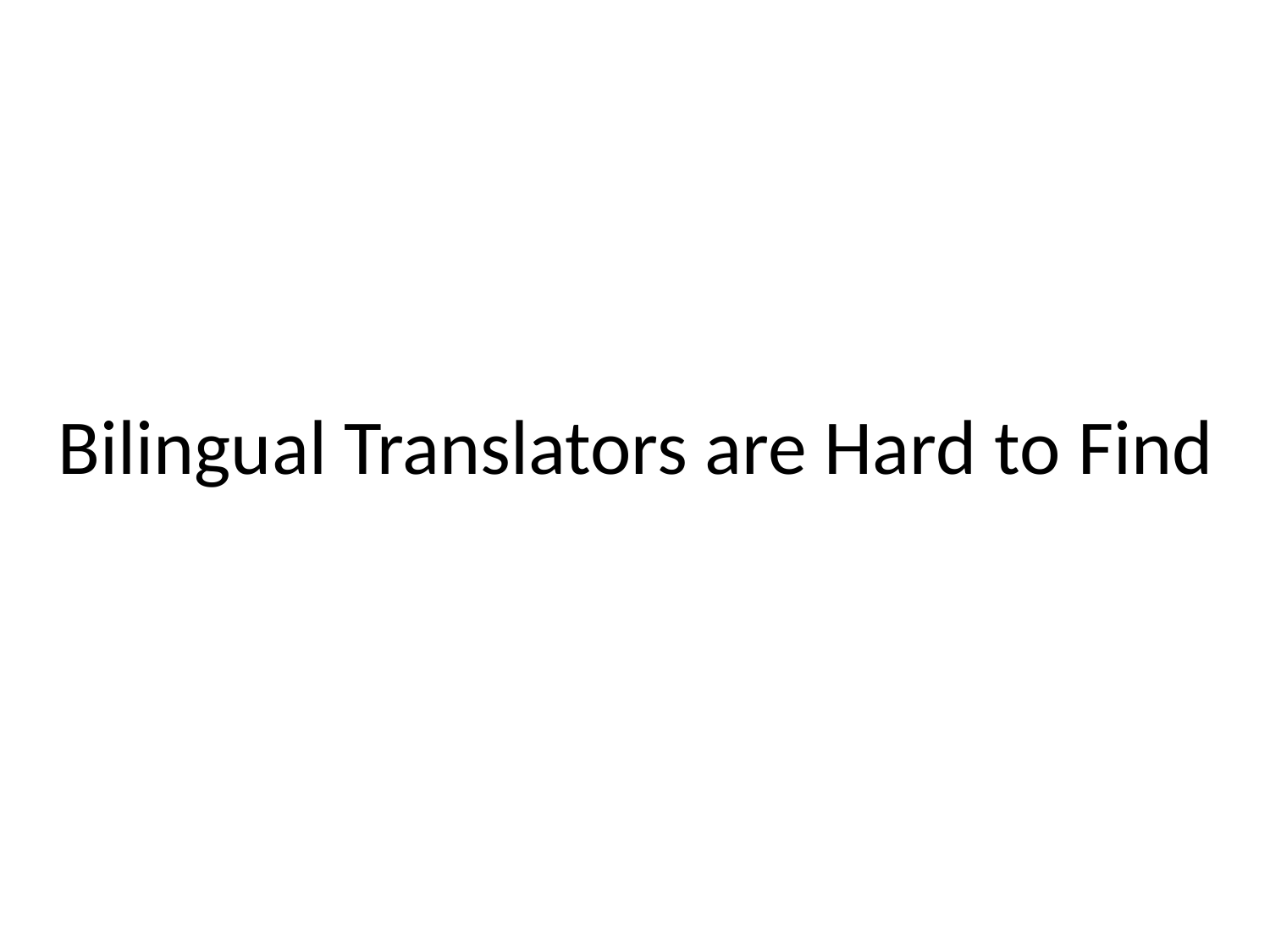

# Bilingual Translators are Hard to Find